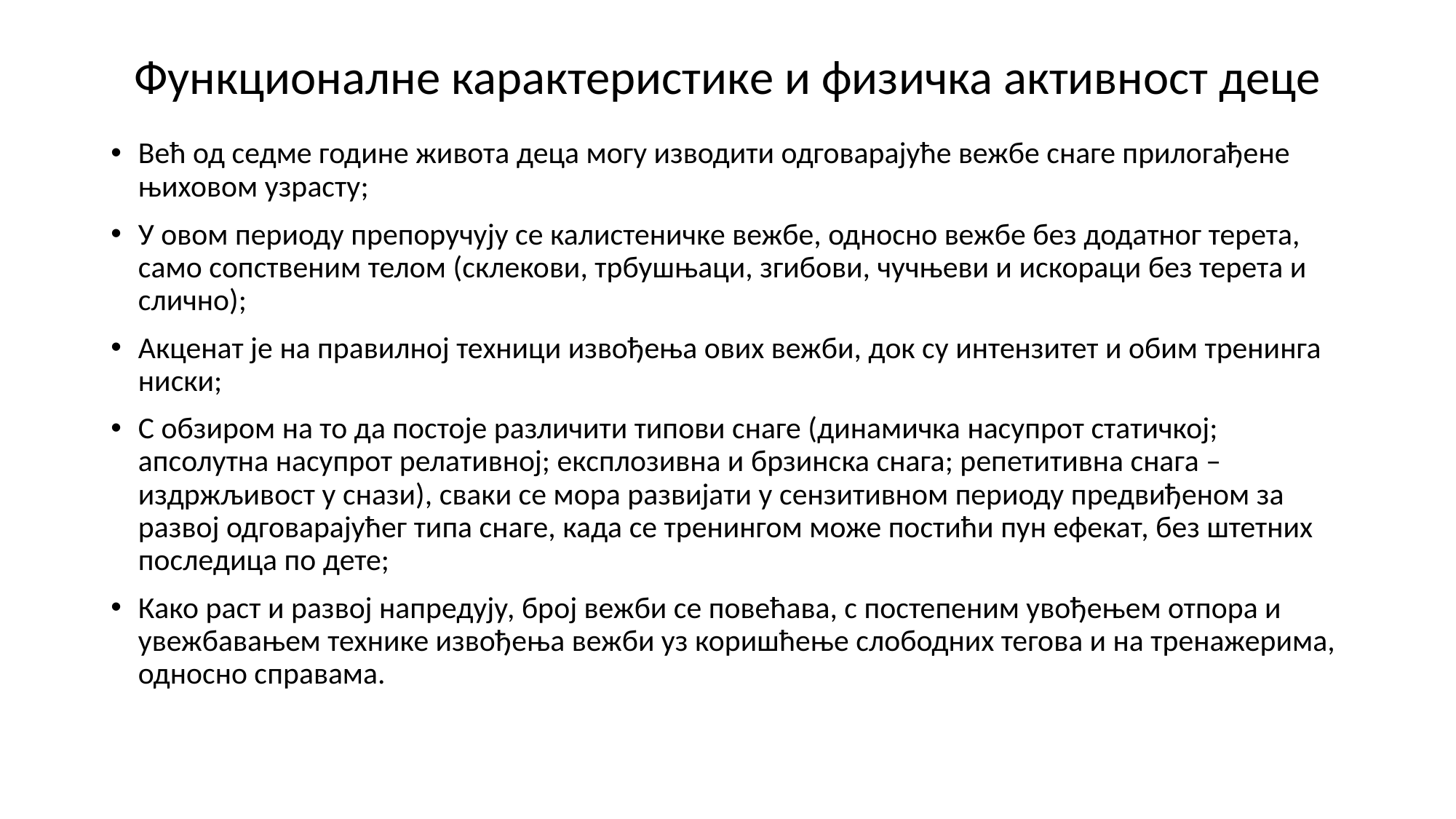

# Функционалне карактеристике и физичка активност деце
Већ од седме године живота деца могу изводити одговарајуће вежбе снаге прилогађене њиховом узрасту;
У овом периоду препоручују се калистеничке вежбе, односно вежбе без додатног терета, само сопственим телом (склекови, трбушњаци, згибови, чучњеви и искораци без терета и слично);
Акценат је на правилној техници извођења ових вежби, док су интензитет и обим тренинга ниски;
С обзиром на то да постоје различити типови снаге (динамичка насупрот статичкој; апсолутна насупрот релативној; експлозивна и брзинска снага; репетитивна снага – издржљивост у снази), сваки се мора развијати у сензитивном периоду предвиђеном за развој одговарајућег типа снаге, када се тренингом може постићи пун ефекат, без штетних последица по дете;
Како раст и развој напредују, број вежби се повећава, с постепеним увођењем отпора и увежбавањем технике извођења вежби уз коришћење слободних тегова и на тренажерима, односно справама.